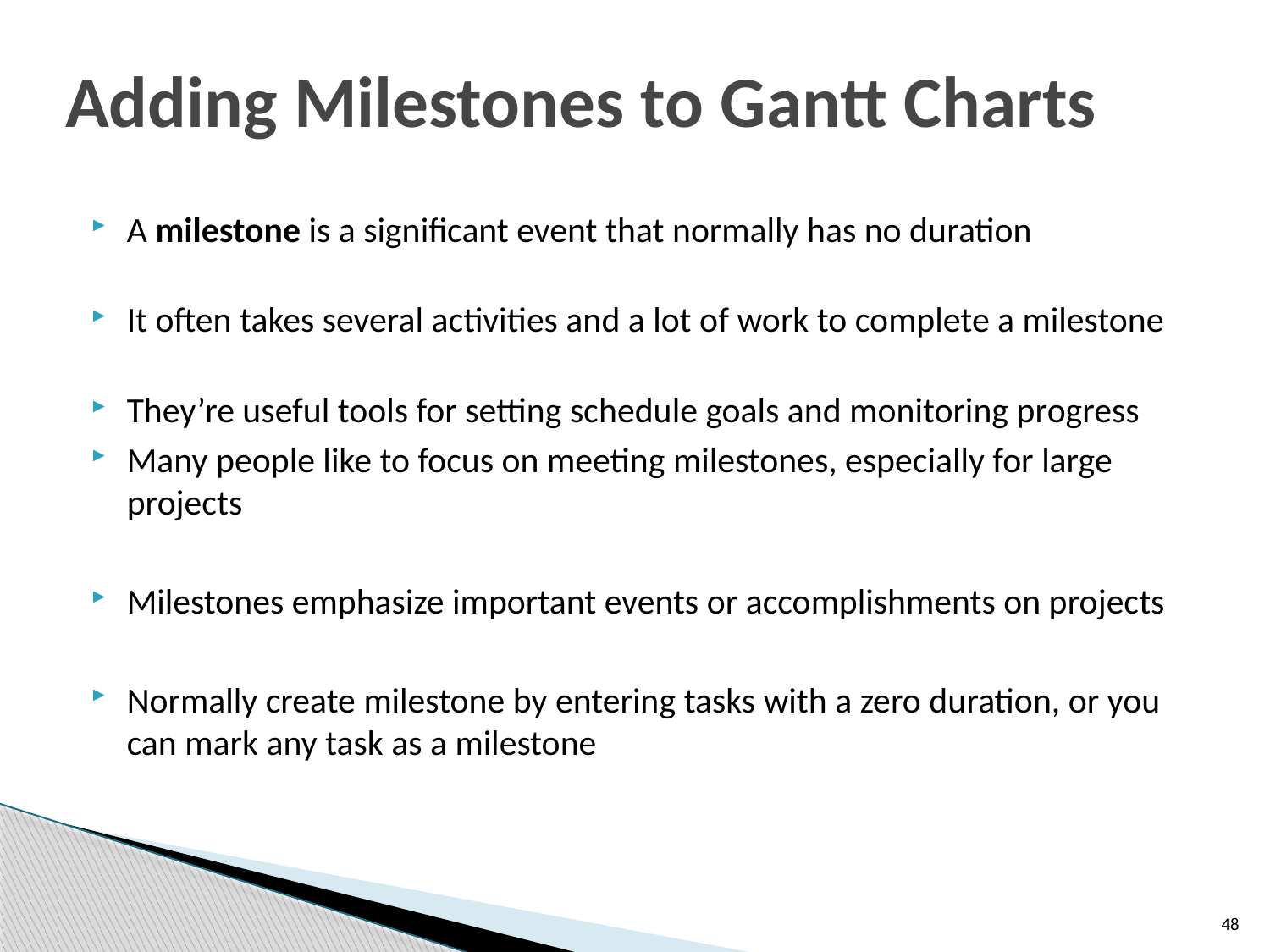

# Adding Milestones to Gantt Charts
A milestone is a significant event that normally has no duration

It often takes several activities and a lot of work to complete a milestone

They’re useful tools for setting schedule goals and monitoring progress
Many people like to focus on meeting milestones, especially for large projects

Milestones emphasize important events or accomplishments on projects

Normally create milestone by entering tasks with a zero duration, or you can mark any task as a milestone

48